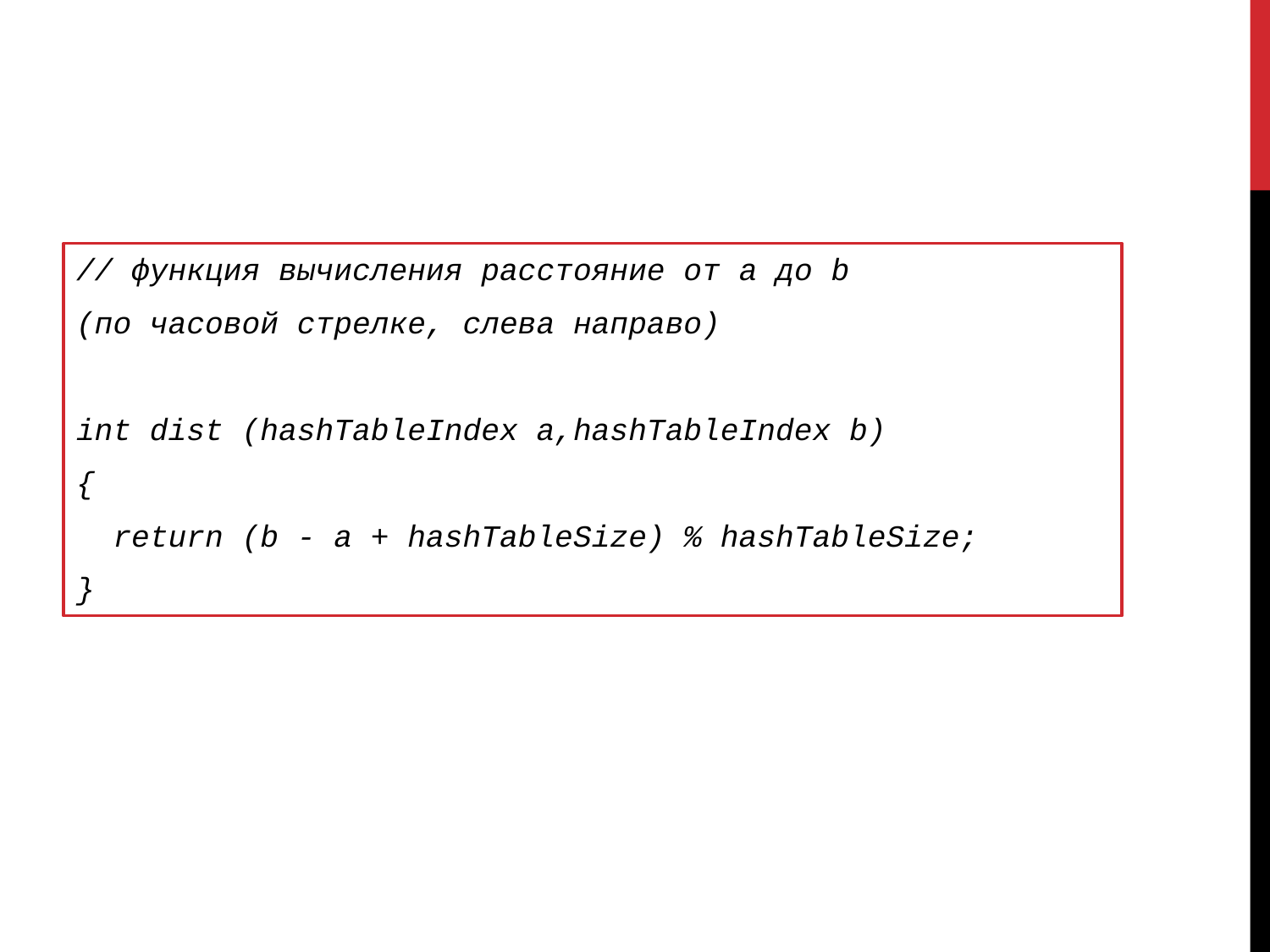

// функция вычисления расстояние от a до b
(по часовой стрелке, слева направо)

int dist (hashTableIndex a,hashTableIndex b)
{
  return (b - a + hashTableSize) % hashTableSize;
}